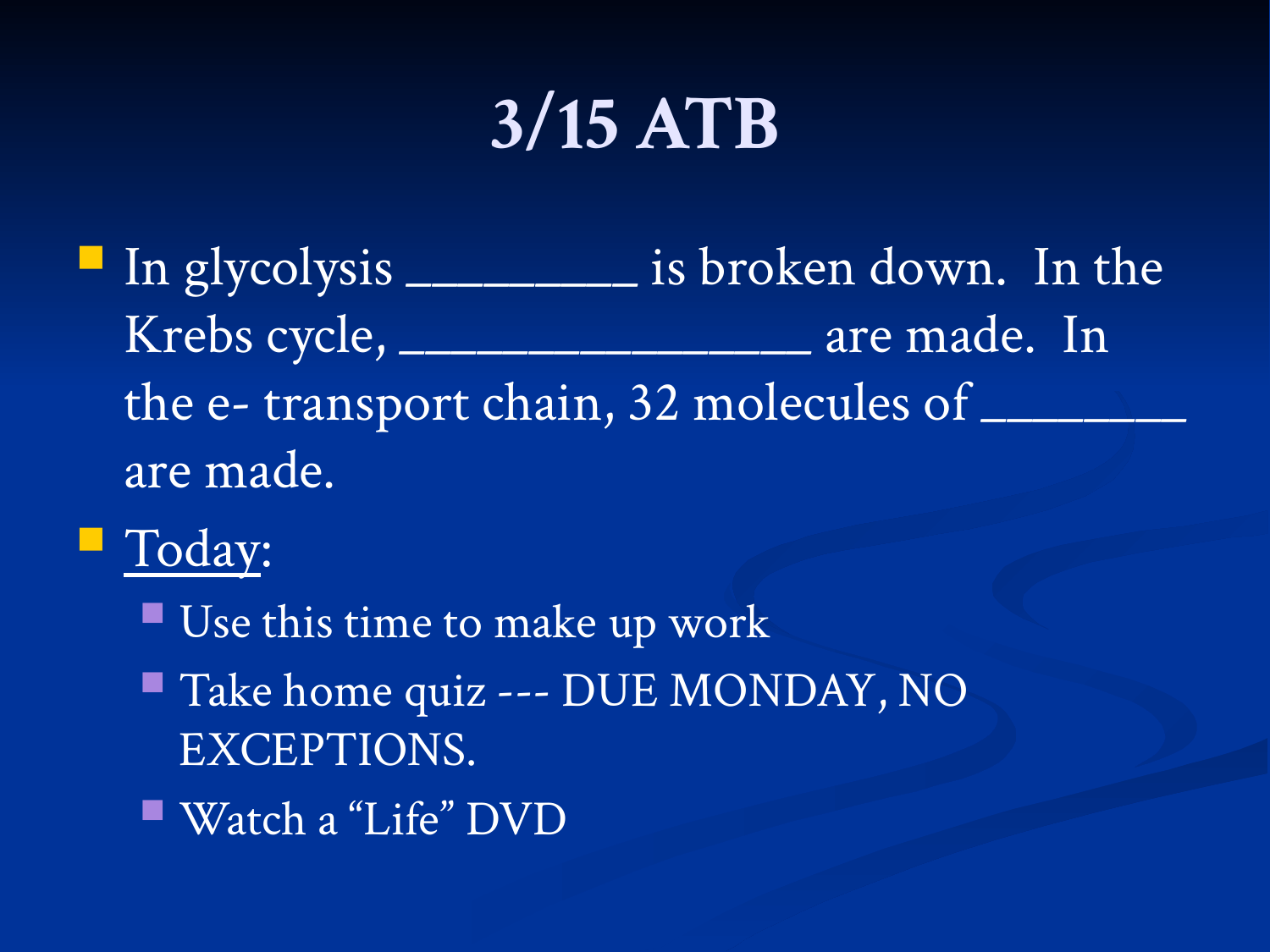

# 3/15 ATB
In glycolysis _________ is broken down.  In the Krebs cycle, ________________ are made.  In the e- transport chain, 32 molecules of ________ are made.
Today:
Use this time to make up work
Take home quiz --- DUE MONDAY, NO EXCEPTIONS.
Watch a “Life” DVD